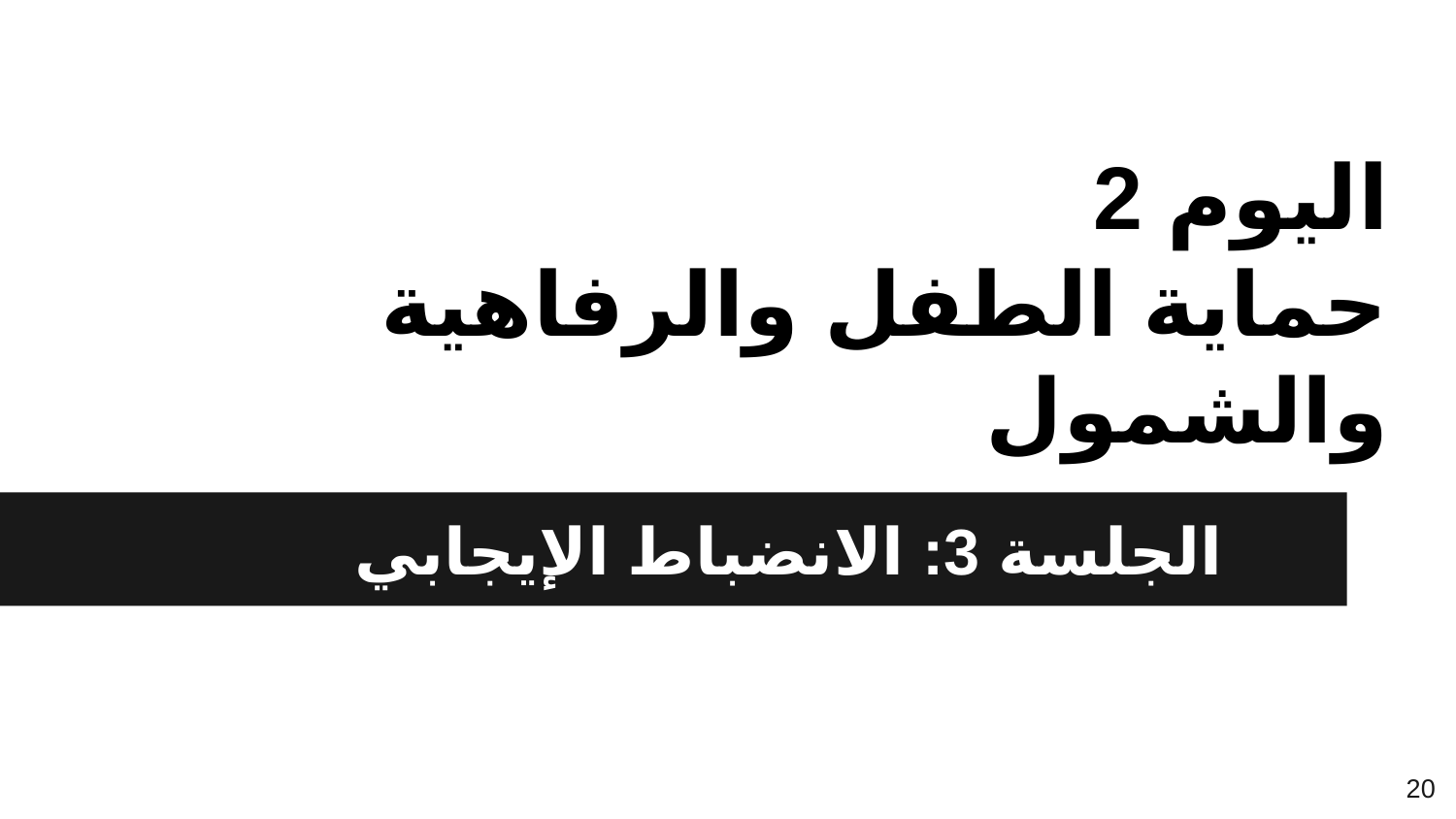

# اليوم 2 حماية الطفل والرفاهية والشمول
الجلسة 3: الانضباط الإيجابي
20